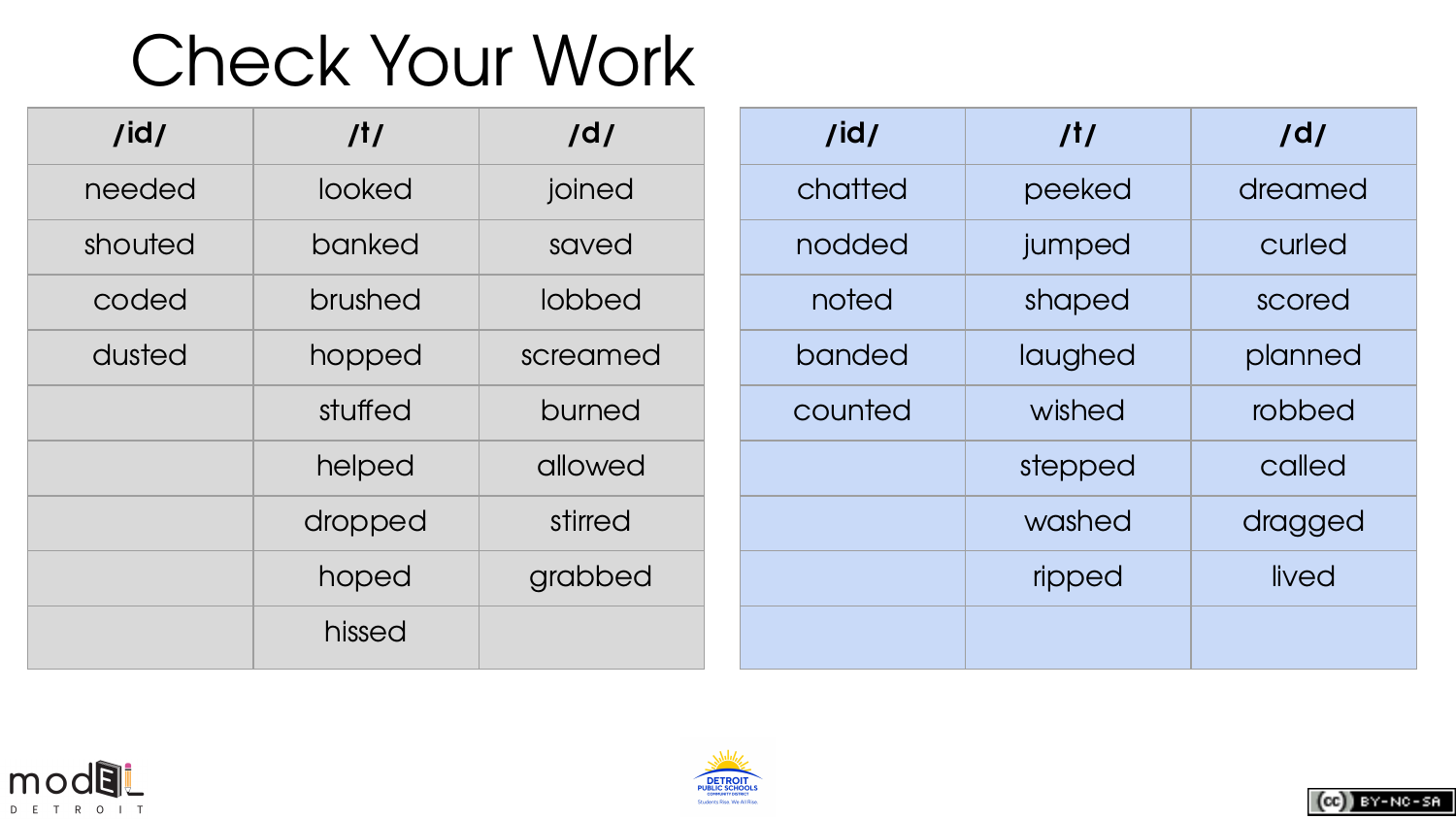

# Check Your Work
| /id/ | /t/ | /d/ |
| --- | --- | --- |
| needed | looked | joined |
| shouted | banked | saved |
| coded | brushed | lobbed |
| dusted | hopped | screamed |
|  | stuffed | burned |
|  | helped | allowed |
|  | dropped | stirred |
|  | hoped | grabbed |
|  | hissed |  |
| /id/ | /t/ | /d/ |
| --- | --- | --- |
| chatted | peeked | dreamed |
| nodded | jumped | curled |
| noted | shaped | scored |
| banded | laughed | planned |
| counted | wished | robbed |
|  | stepped | called |
|  | washed | dragged |
|  | ripped | lived |
|  |  |  |